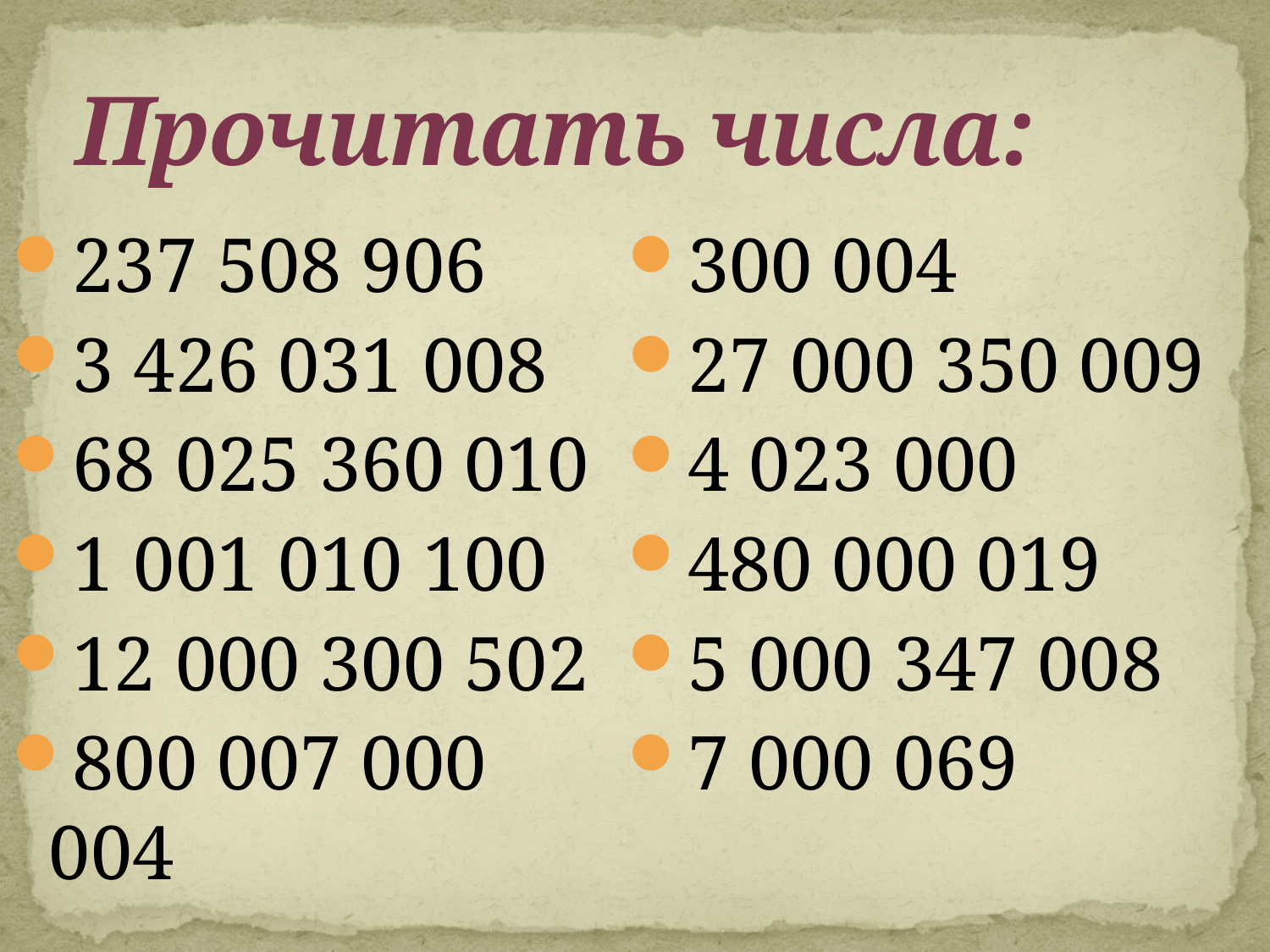

# Прочитать числа:
237 508 906
3 426 031 008
68 025 360 010
1 001 010 100
12 000 300 502
800 007 000 004
300 004
27 000 350 009
4 023 000
480 000 019
5 000 347 008
7 000 069